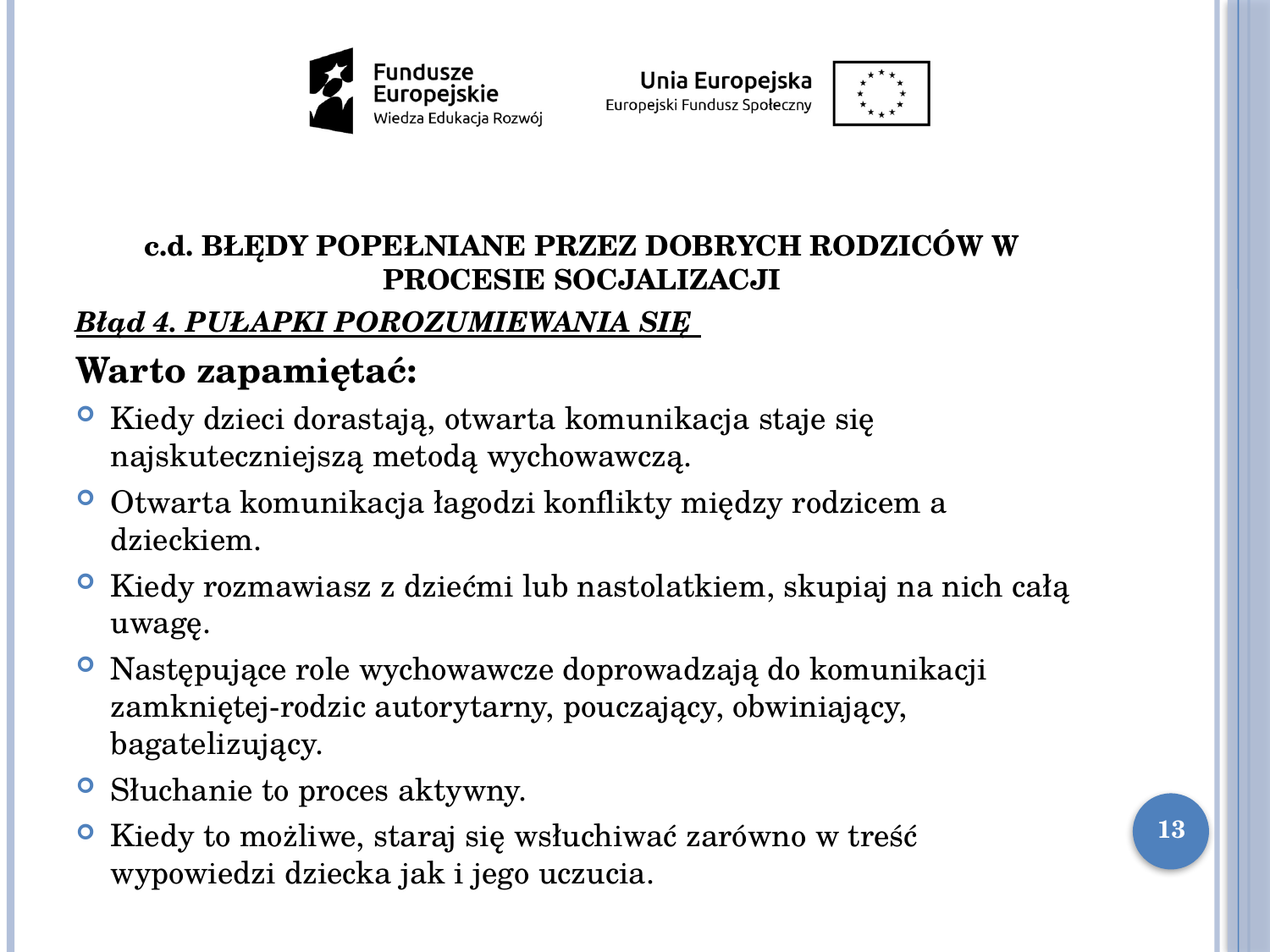

c.d. BŁĘDY POPEŁNIANE PRZEZ DOBRYCH RODZICÓW W PROCESIE SOCJALIZACJI
Błąd 4. PUŁAPKI POROZUMIEWANIA SIĘ
Warto zapamiętać:
Kiedy dzieci dorastają, otwarta komunikacja staje się najskuteczniejszą metodą wychowawczą.
Otwarta komunikacja łagodzi konflikty między rodzicem a dzieckiem.
Kiedy rozmawiasz z dziećmi lub nastolatkiem, skupiaj na nich całą uwagę.
Następujące role wychowawcze doprowadzają do komunikacji zamkniętej-rodzic autorytarny, pouczający, obwiniający, bagatelizujący.
Słuchanie to proces aktywny.
Kiedy to możliwe, staraj się wsłuchiwać zarówno w treść wypowiedzi dziecka jak i jego uczucia.

13